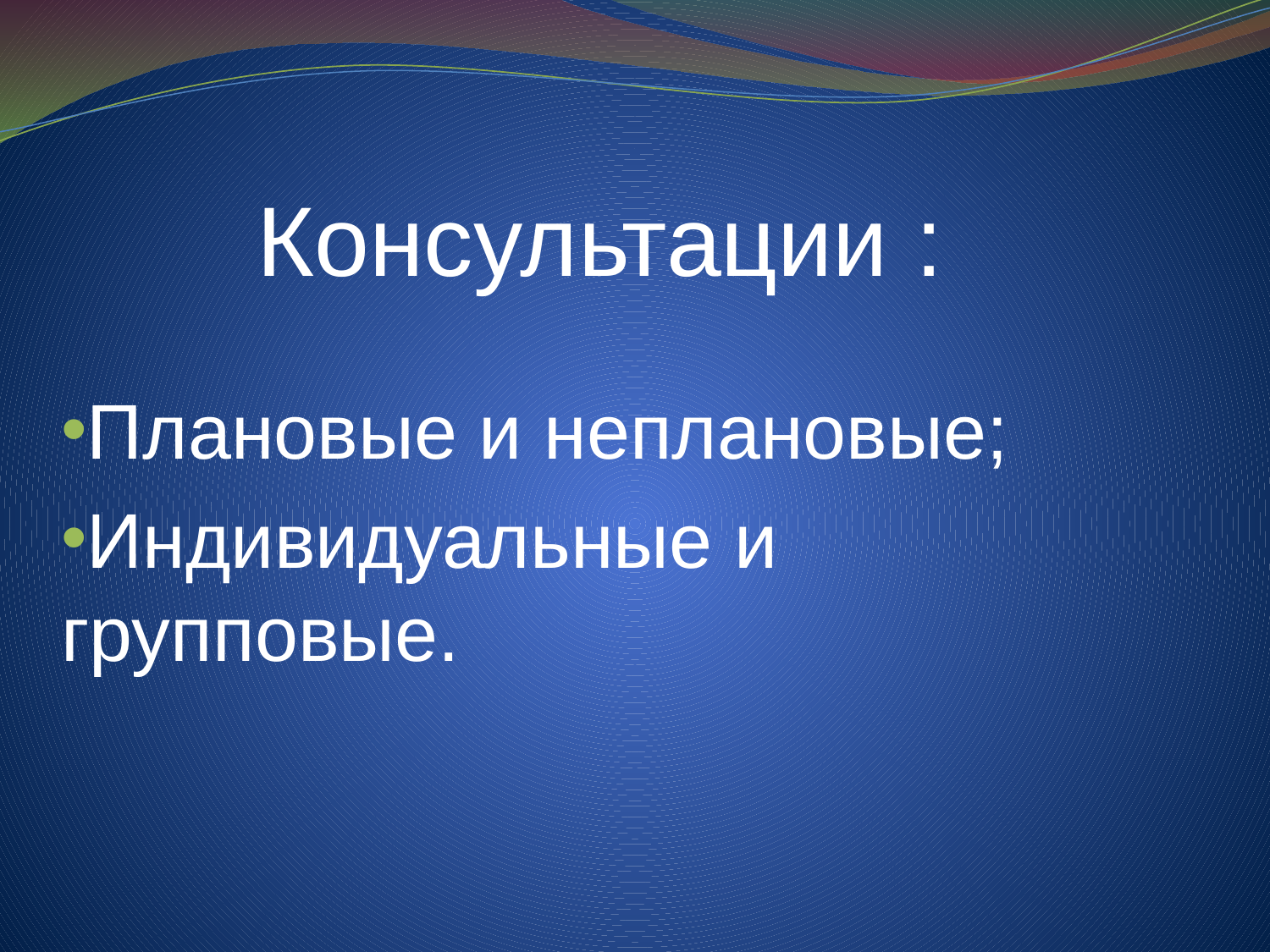

# Консультации :
Плановые и неплановые;
Индивидуальные и групповые.